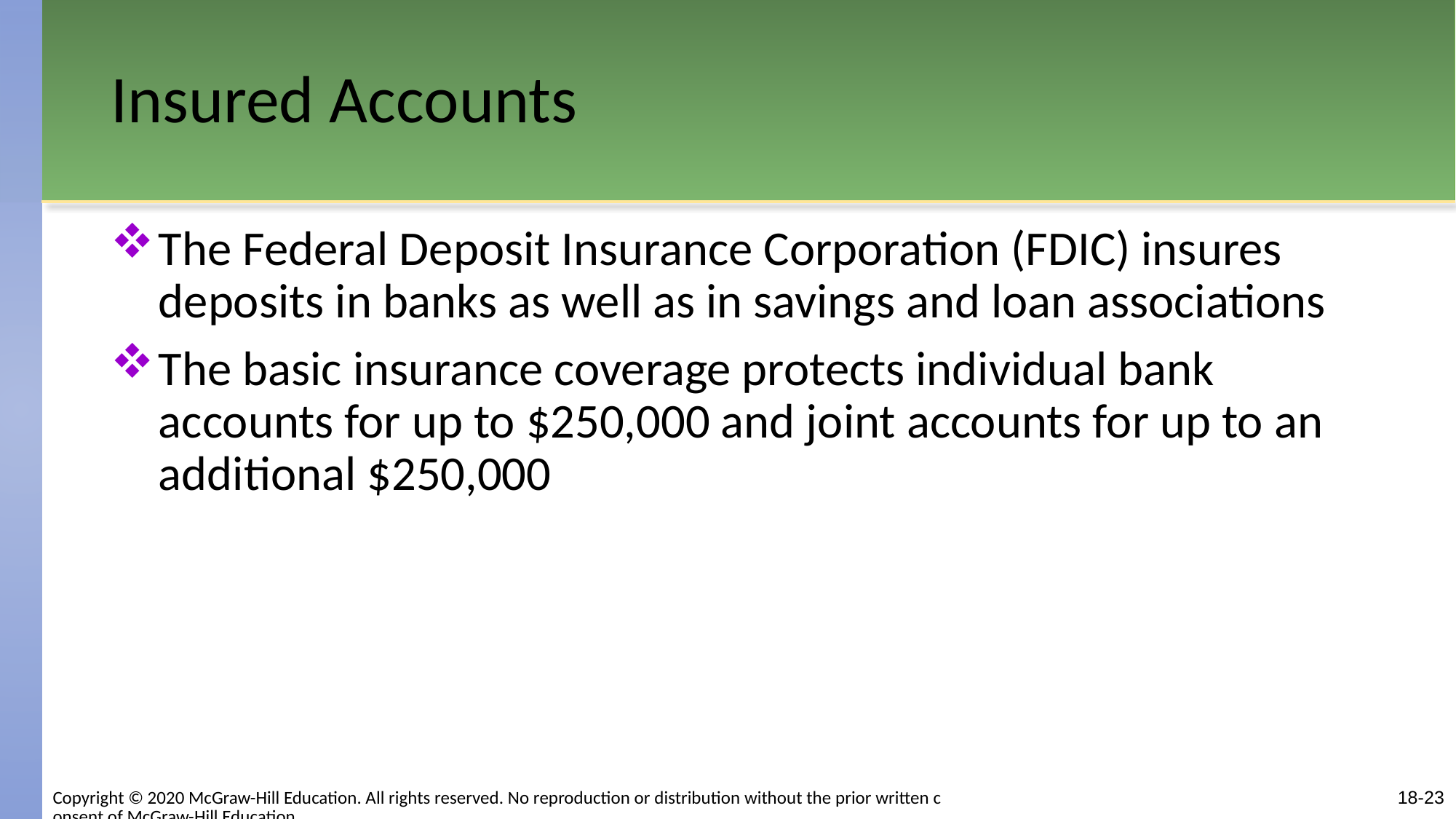

# Insured Accounts
The Federal Deposit Insurance Corporation (FDIC) insures deposits in banks as well as in savings and loan associations
The basic insurance coverage protects individual bank accounts for up to $250,000 and joint accounts for up to an additional $250,000
Copyright © 2020 McGraw-Hill Education. All rights reserved. No reproduction or distribution without the prior written consent of McGraw-Hill Education.
18-23